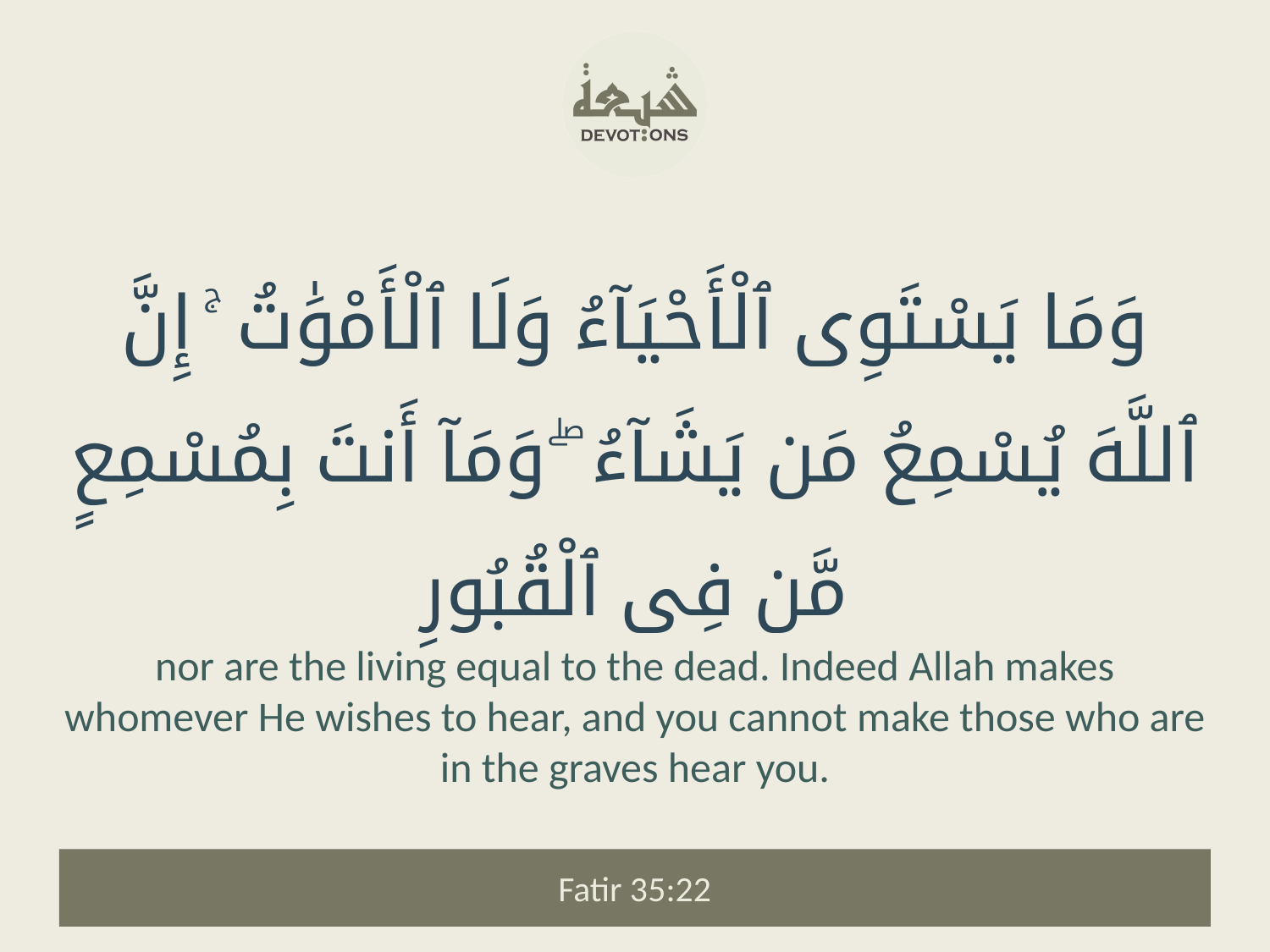

وَمَا يَسْتَوِى ٱلْأَحْيَآءُ وَلَا ٱلْأَمْوَٰتُ ۚ إِنَّ ٱللَّهَ يُسْمِعُ مَن يَشَآءُ ۖ وَمَآ أَنتَ بِمُسْمِعٍ مَّن فِى ٱلْقُبُورِ
nor are the living equal to the dead. Indeed Allah makes whomever He wishes to hear, and you cannot make those who are in the graves hear you.
Fatir 35:22